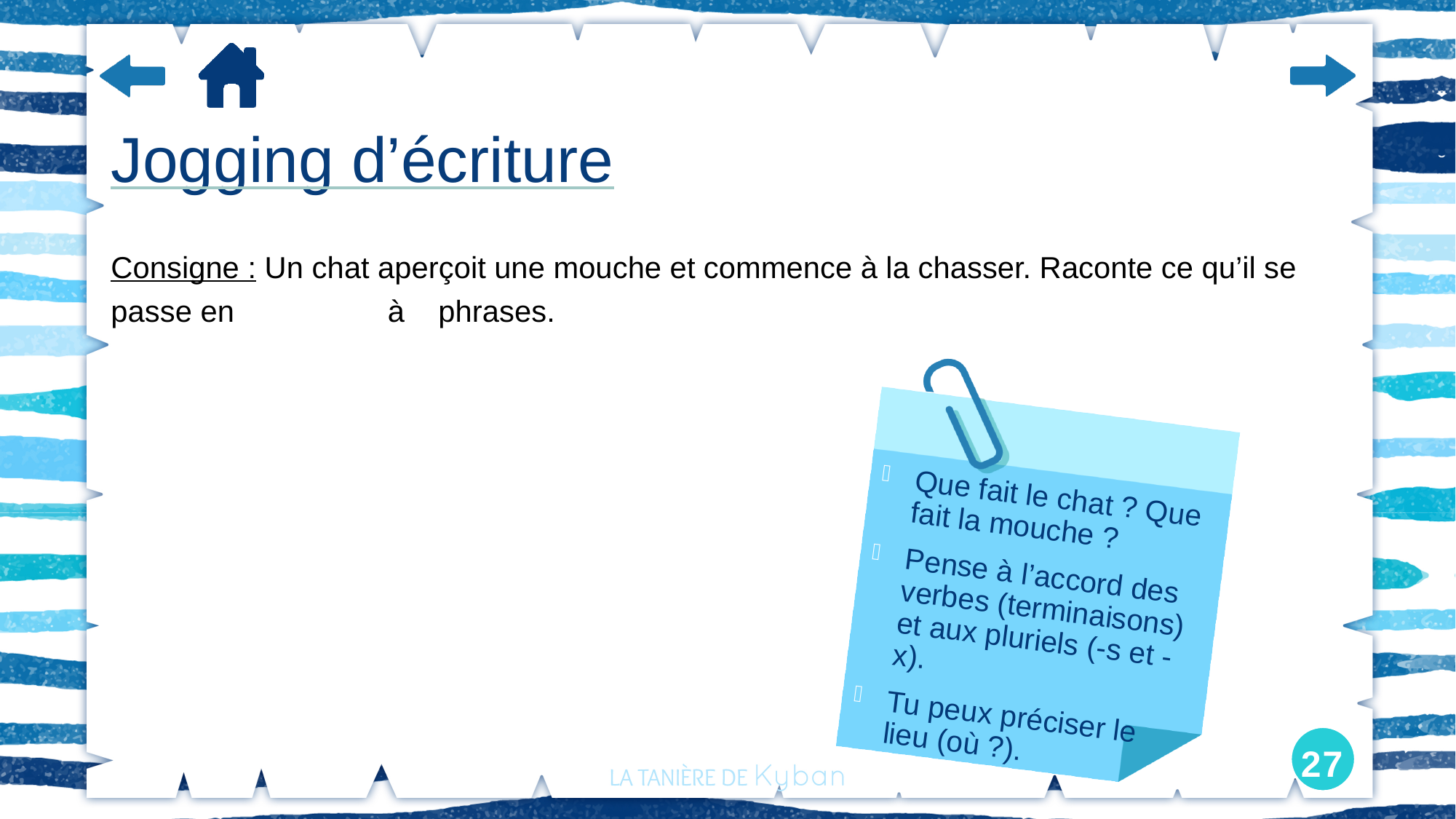

# Jogging d’écriture
Consigne : Un chat aperçoit une mouche et commence à la chasser. Raconte ce qu’il se passe en	       à 	phrases.
Que fait le chat ? Que fait la mouche ?
Pense à l’accord des verbes (terminaisons) et aux pluriels (-s et -x).
Tu peux préciser le lieu (où ?).
27